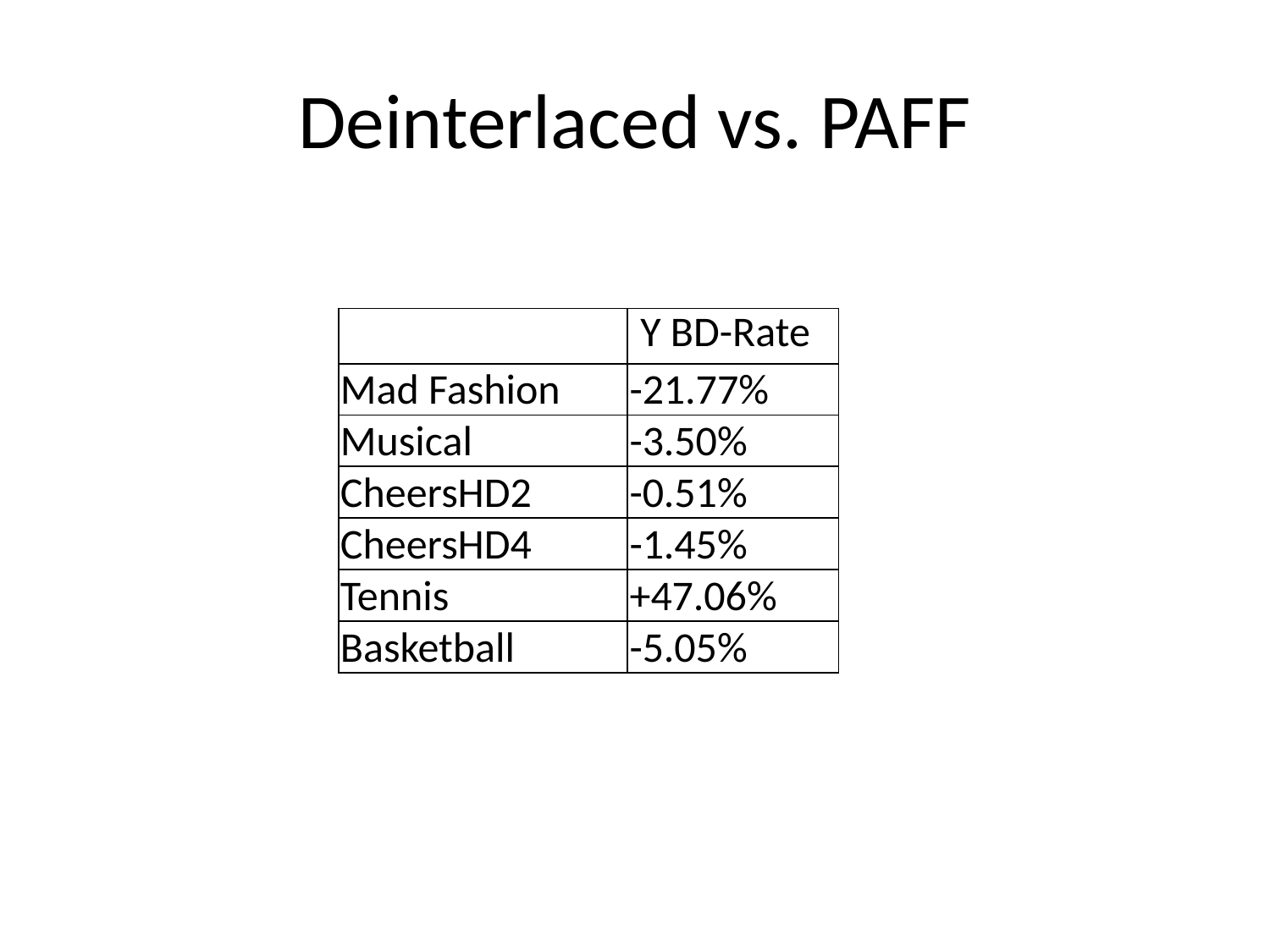

# Deinterlaced vs. PAFF
|  | Y BD-Rate |
| --- | --- |
| Mad Fashion | -21.77% |
| Musical | -3.50% |
| CheersHD2 | -0.51% |
| CheersHD4 | -1.45% |
| Tennis | +47.06% |
| Basketball | -5.05% |